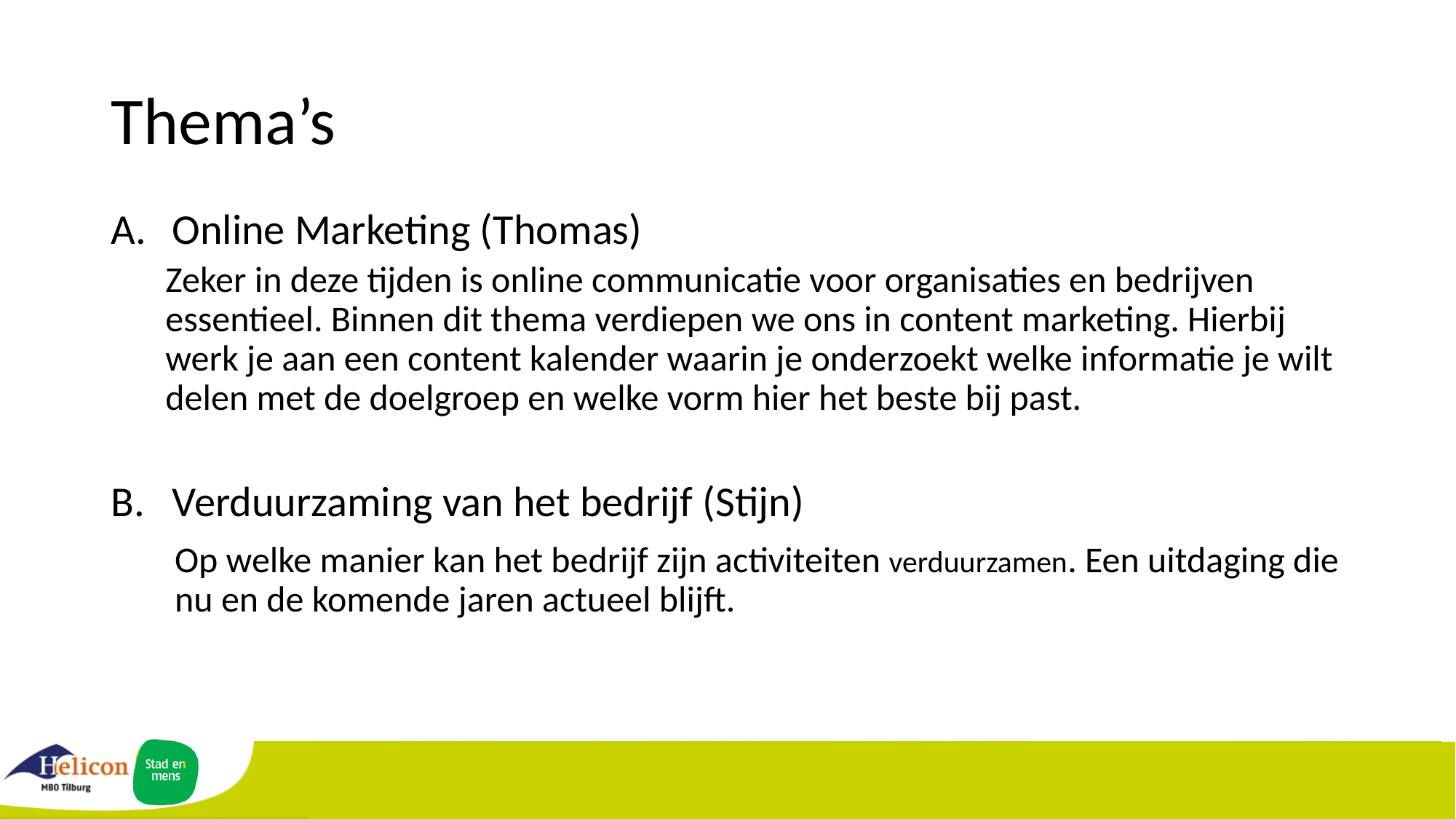

# Thema’s
Online Marketing (Thomas)
Zeker in deze tijden is online communicatie voor organisaties en bedrijven essentieel. Binnen dit thema verdiepen we ons in content marketing. Hierbij werk je aan een content kalender waarin je onderzoekt welke informatie je wilt delen met de doelgroep en welke vorm hier het beste bij past.

Verduurzaming van het bedrijf (Stijn)
Op welke manier kan het bedrijf zijn activiteiten verduurzamen. Een uitdaging die nu en de komende jaren actueel blijft.